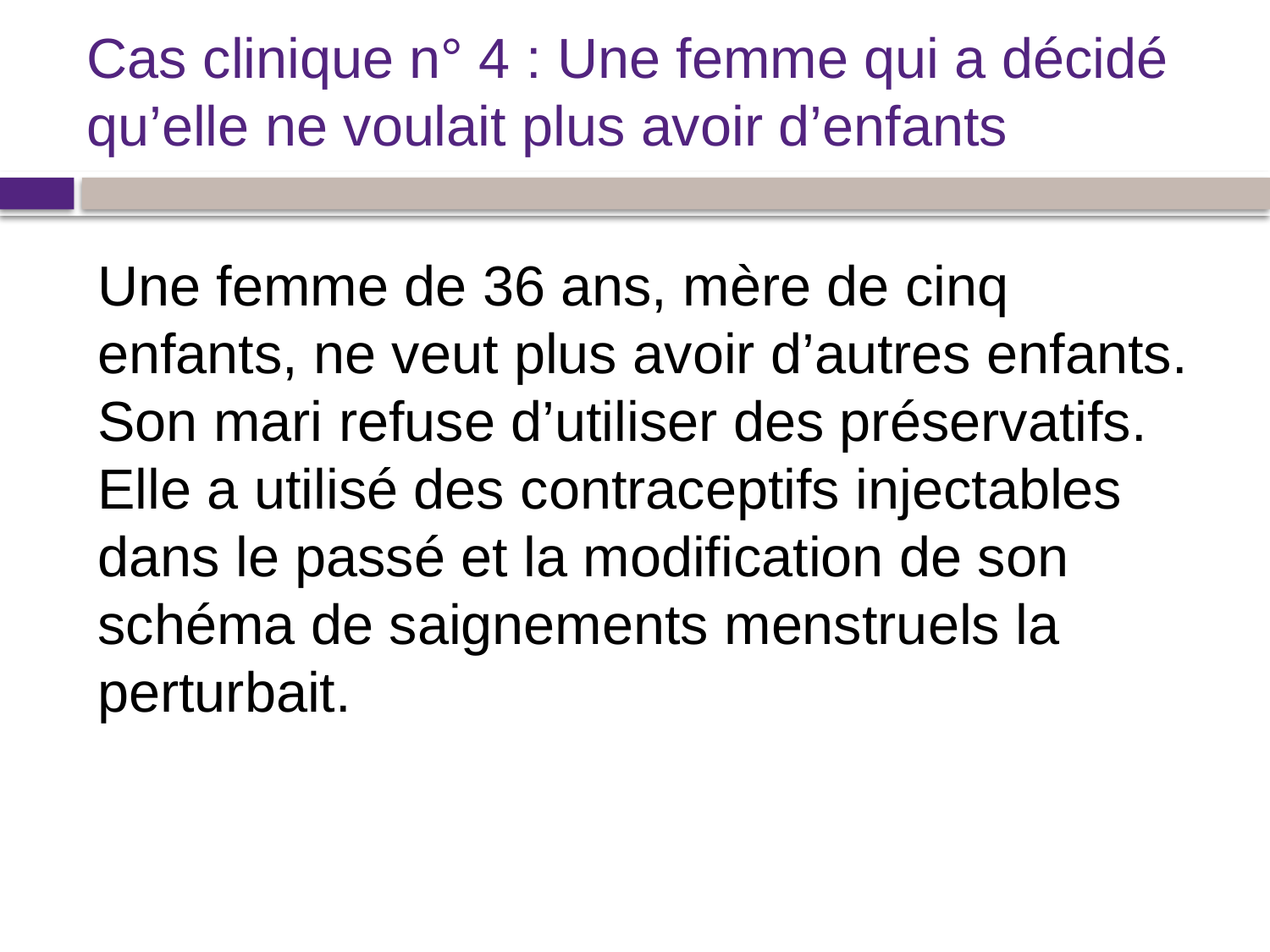

# Cas clinique n° 4 : Une femme qui a décidé qu’elle ne voulait plus avoir d’enfants
Une femme de 36 ans, mère de cinq enfants, ne veut plus avoir d’autres enfants. Son mari refuse d’utiliser des préservatifs. Elle a utilisé des contraceptifs injectables dans le passé et la modification de son schéma de saignements menstruels la perturbait.